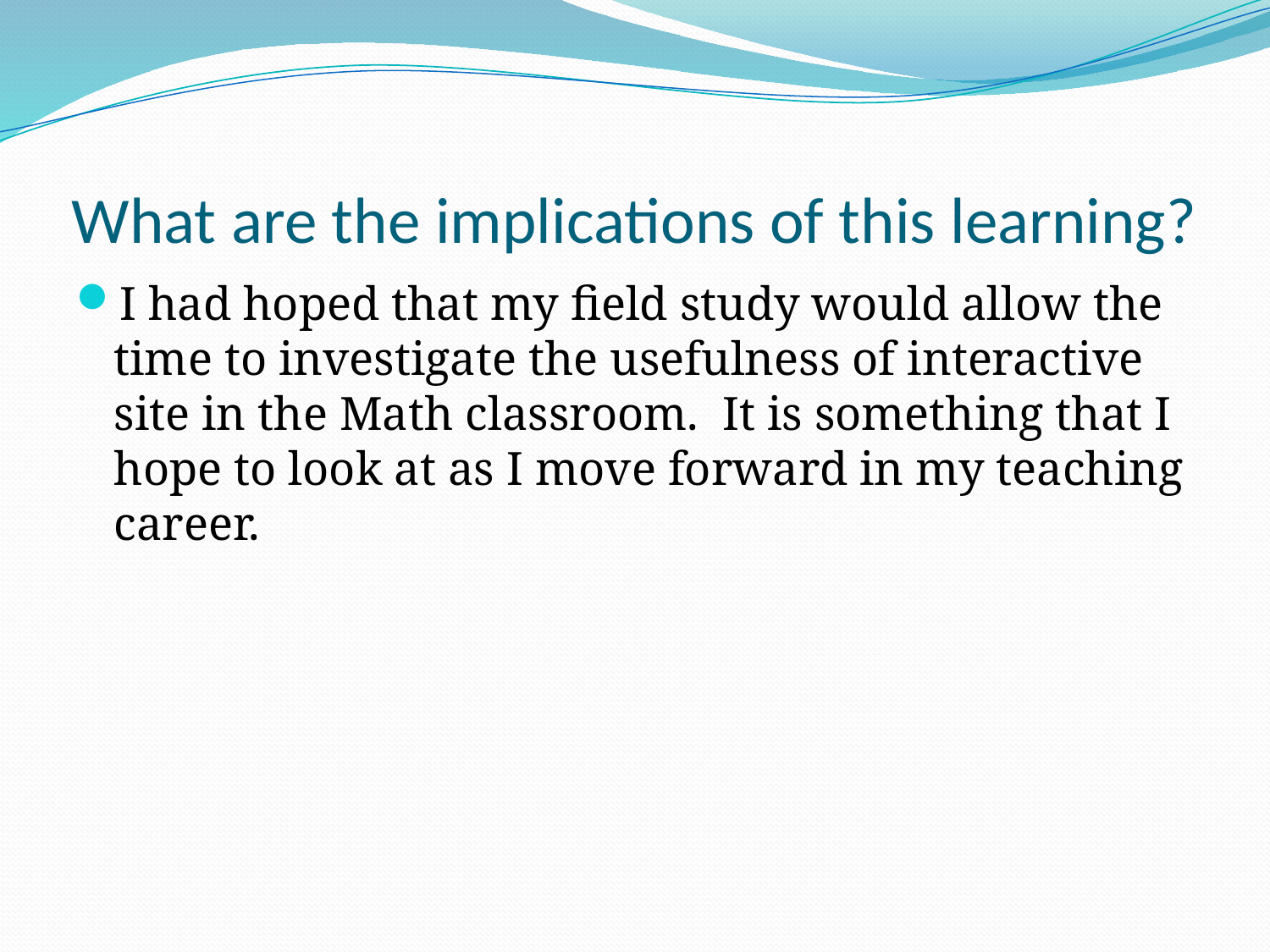

# What are the implications of this learning?
I had hoped that my field study would allow the time to investigate the usefulness of interactive site in the Math classroom.  It is something that I hope to look at as I move forward in my teaching career.